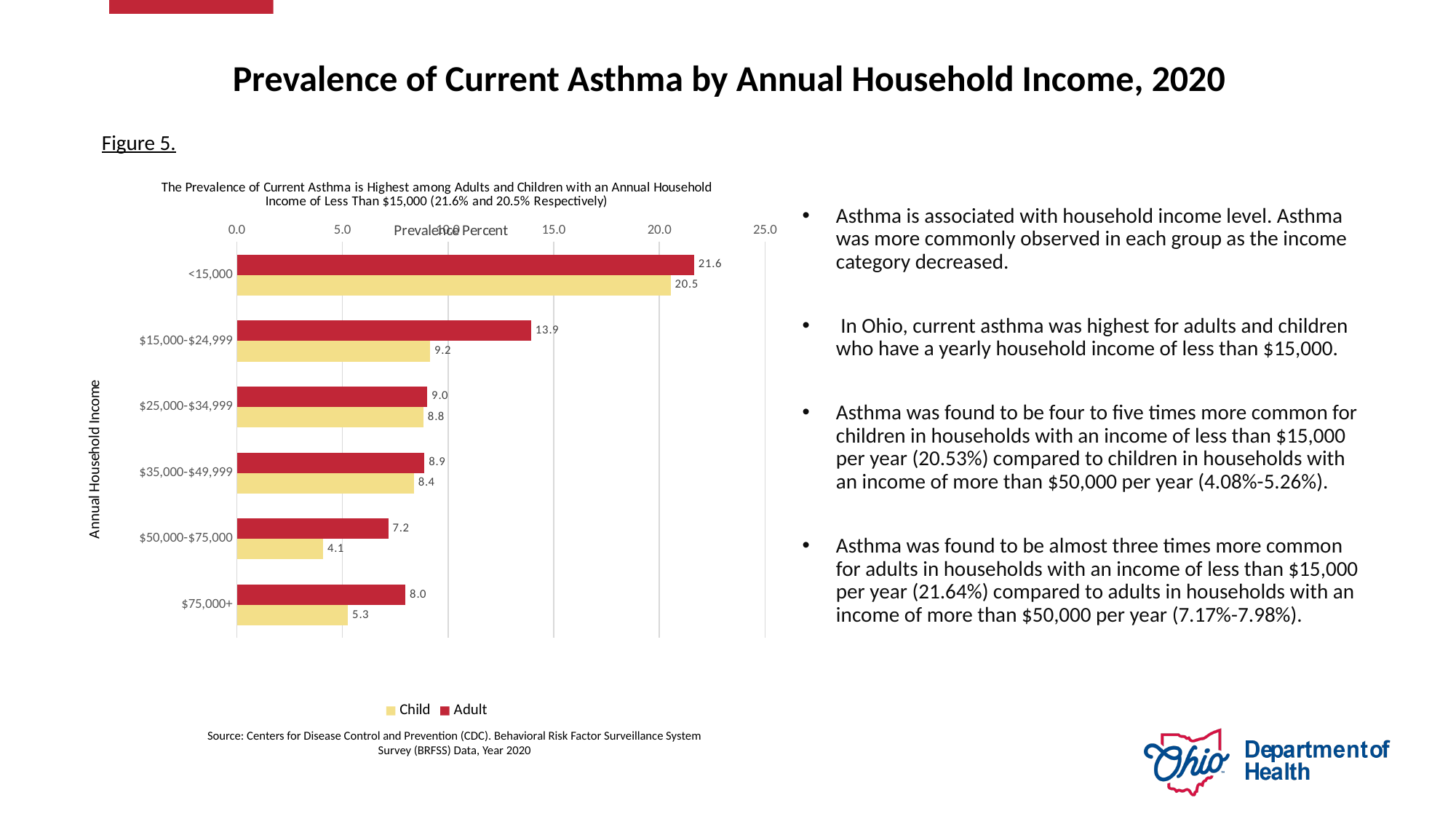

# Prevalence of Current Asthma by Annual Household Income, 2020
Figure 5.

### Chart: The Prevalence of Current Asthma is Highest among Adults and Children with an Annual Household Income of Less Than $15,000 (21.6% and 20.5% Respectively)

| Category | Adult | Child |
|---|---|---|
| <15,000 | 21.64 | 20.53 |
| $15,000-$24,999 | 13.93 | 9.15 |
| $25,000-$34,999 | 9.01 | 8.83 |
| $35,000-$49,999 | 8.88 | 8.38 |
| $50,000-$75,000 | 7.17 | 4.08 |
| $75,000+ | 7.98 | 5.26 |
Asthma is associated with household income level. Asthma was more commonly observed in each group as the income category decreased.

 In Ohio, current asthma was highest for adults and children who have a yearly household income of less than $15,000.

Asthma was found to be four to five times more common for children in households with an income of less than $15,000 per year (20.53%) compared to children in households with an income of more than $50,000 per year (4.08%-5.26%).

Asthma was found to be almost three times more common for adults in households with an income of less than $15,000 per year (21.64%) compared to adults in households with an income of more than $50,000 per year (7.17%-7.98%).

Source: Centers for Disease Control and Prevention (CDC). Behavioral Risk Factor Surveillance System Survey (BRFSS) Data, Year 2020